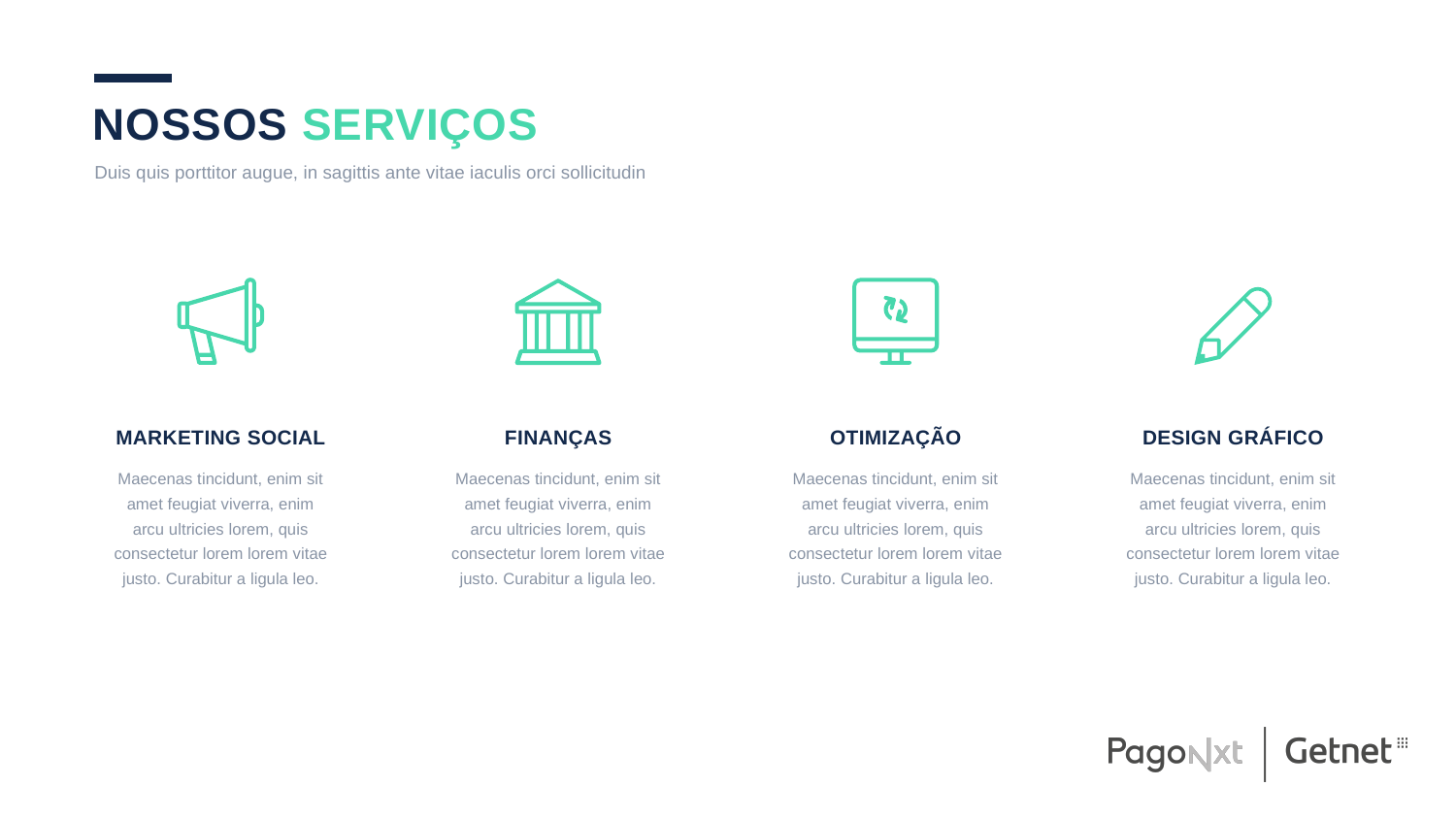

nossos serviços
Duis quis porttitor augue, in sagittis ante vitae iaculis orci sollicitudin

MARKETING SOCIAL
FINANÇAS
OTIMIZAÇÃO
DESIGN GRÁFICO
Maecenas tincidunt, enim sit amet feugiat viverra, enim arcu ultricies lorem, quis consectetur lorem lorem vitae justo. Curabitur a ligula leo.
Maecenas tincidunt, enim sit amet feugiat viverra, enim arcu ultricies lorem, quis consectetur lorem lorem vitae justo. Curabitur a ligula leo.
Maecenas tincidunt, enim sit amet feugiat viverra, enim arcu ultricies lorem, quis consectetur lorem lorem vitae justo. Curabitur a ligula leo.
Maecenas tincidunt, enim sit amet feugiat viverra, enim arcu ultricies lorem, quis consectetur lorem lorem vitae justo. Curabitur a ligula leo.